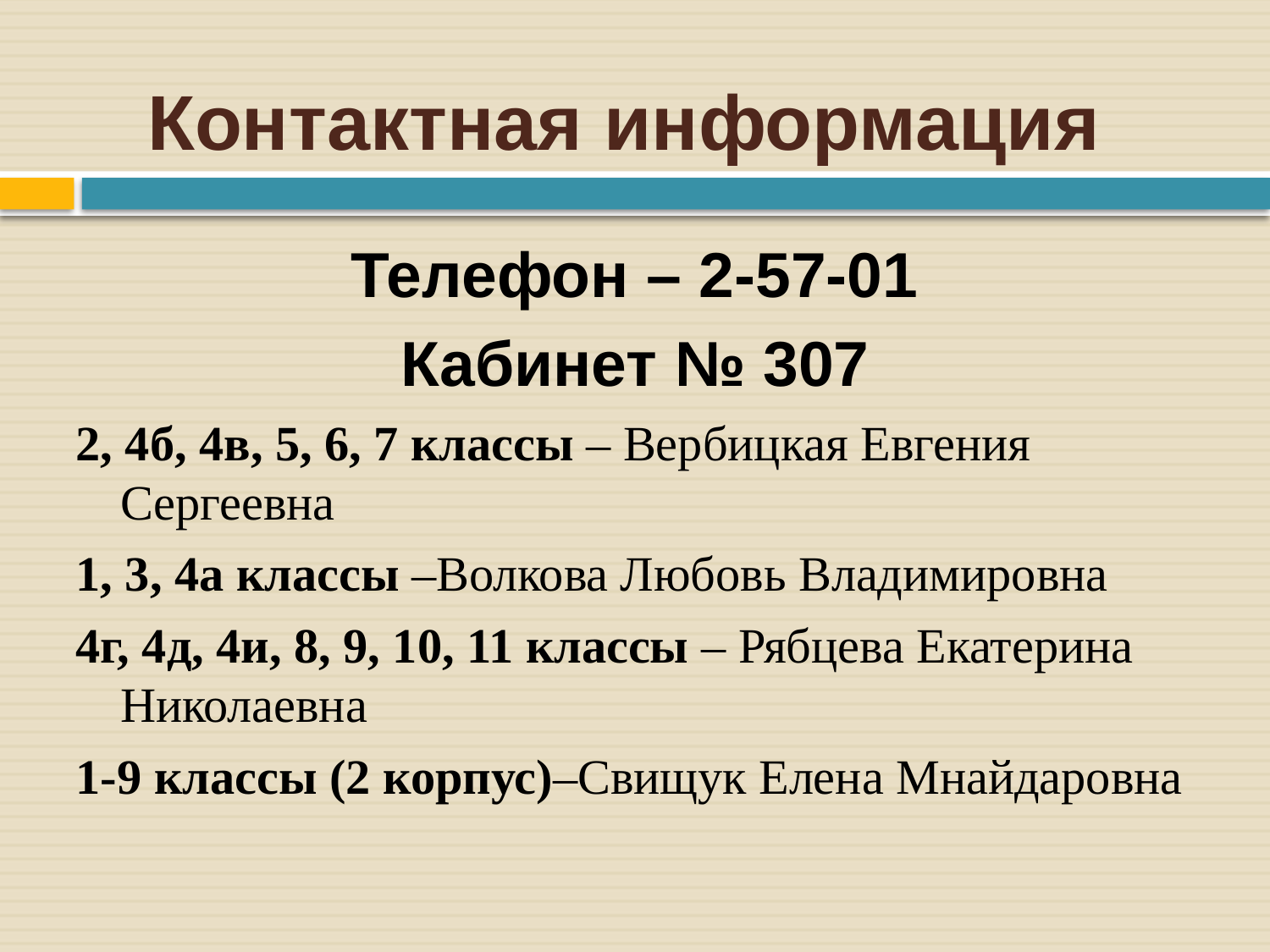

# Контактная информация
Телефон – 2-57-01
Кабинет № 307
2, 4б, 4в, 5, 6, 7 классы – Вербицкая Евгения Сергеевна
1, 3, 4а классы –Волкова Любовь Владимировна
4г, 4д, 4и, 8, 9, 10, 11 классы – Рябцева Екатерина   Николаевна
1-9 классы (2 корпус)–Свищук Елена Мнайдаровна